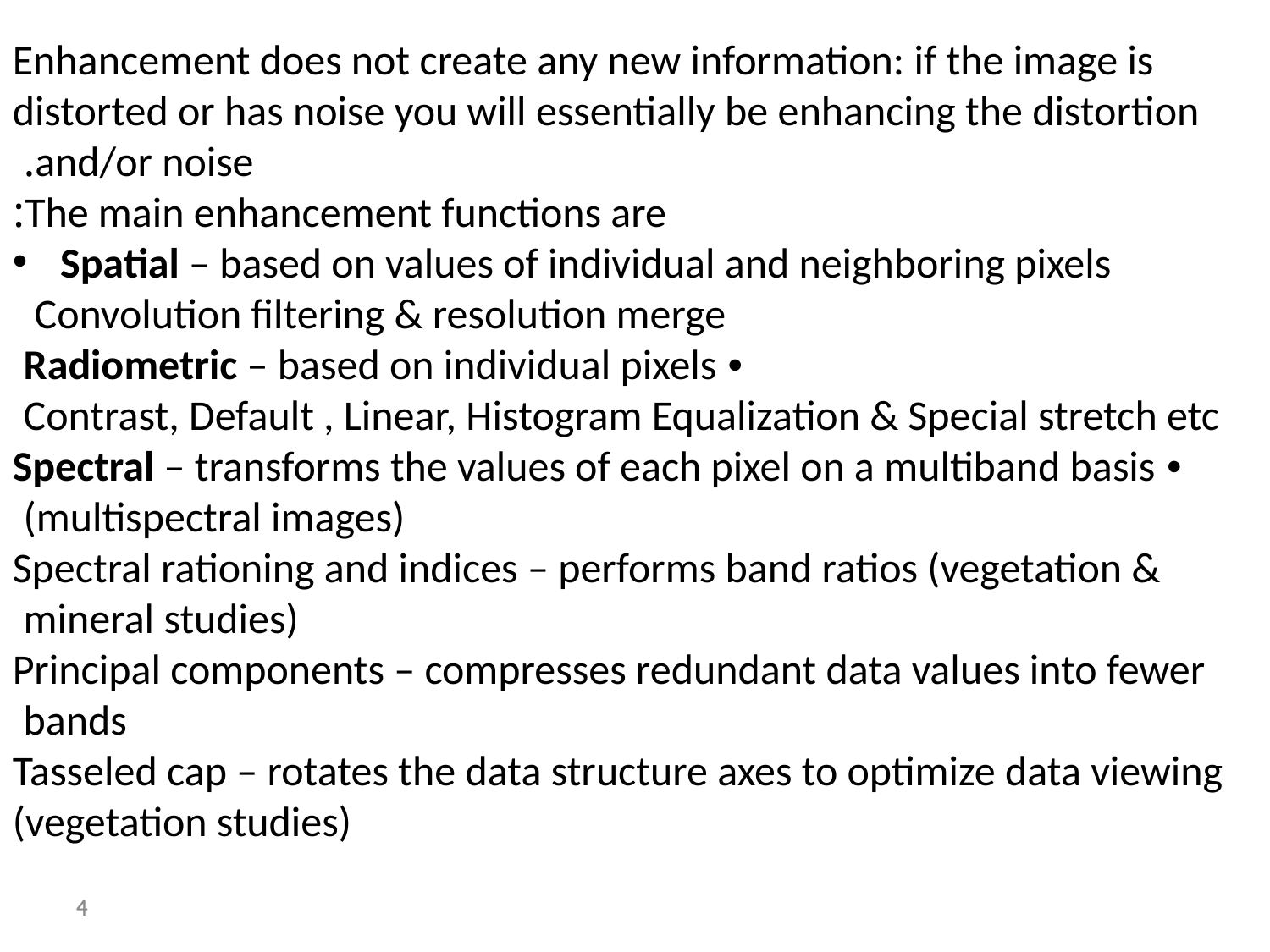

Enhancement does not create any new information: if the image is distorted or has noise you will essentially be enhancing the distortion and/or noise.
The main enhancement functions are:
Spatial – based on values of individual and neighboring pixels
 Convolution filtering & resolution merge
• Radiometric – based on individual pixels
 Contrast, Default , Linear, Histogram Equalization & Special stretch etc
• Spectral – transforms the values of each pixel on a multiband basis (multispectral images)
 Spectral rationing and indices – performs band ratios (vegetation & mineral studies)
 Principal components – compresses redundant data values into fewer bands
 Tasseled cap – rotates the data structure axes to optimize data viewing (vegetation studies)
4